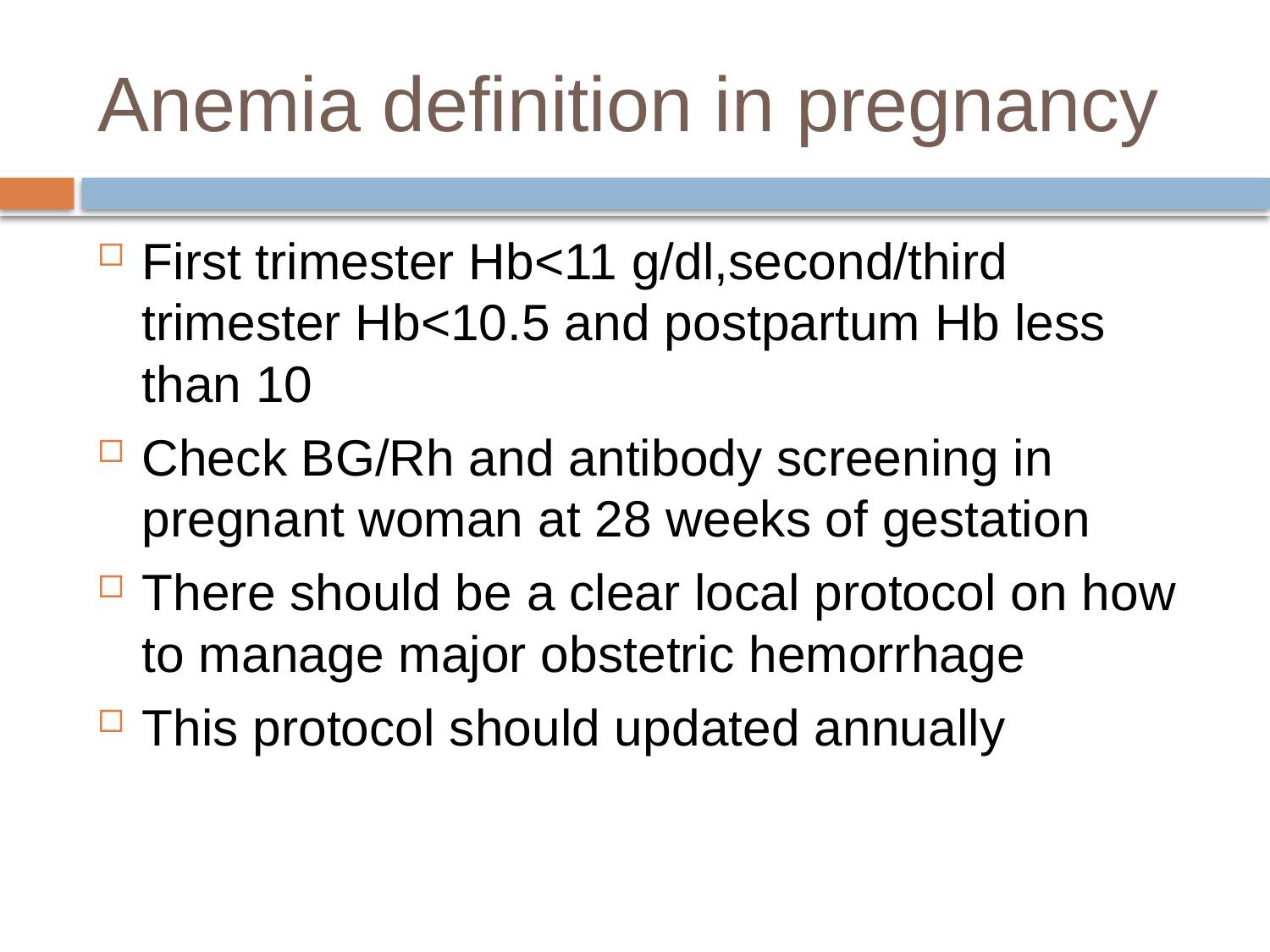

# Anemia definition in pregnancy
First trimester Hb<11 g/dl,second/third trimester Hb<10.5 and postpartum Hb less than 10
Check BG/Rh and antibody screening in pregnant woman at 28 weeks of gestation
There should be a clear local protocol on how to manage major obstetric hemorrhage
This protocol should updated annually